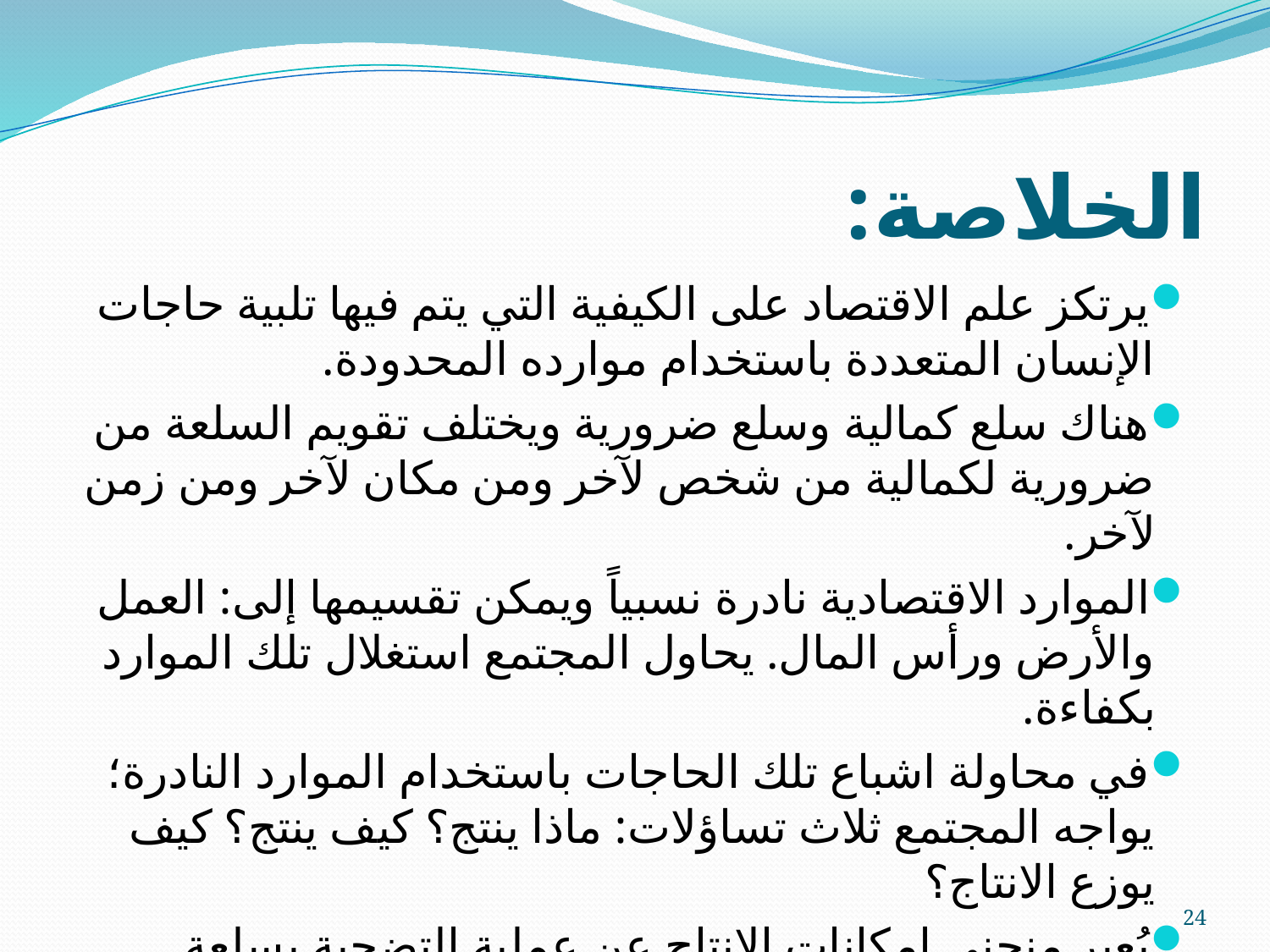

# الخلاصة:
يرتكز علم الاقتصاد على الكيفية التي يتم فيها تلبية حاجات الإنسان المتعددة باستخدام موارده المحدودة.
هناك سلع كمالية وسلع ضرورية ويختلف تقويم السلعة من ضرورية لكمالية من شخص لآخر ومن مكان لآخر ومن زمن لآخر.
الموارد الاقتصادية نادرة نسبياً ويمكن تقسيمها إلى: العمل والأرض ورأس المال. يحاول المجتمع استغلال تلك الموارد بكفاءة.
في محاولة اشباع تلك الحاجات باستخدام الموارد النادرة؛ يواجه المجتمع ثلاث تساؤلات: ماذا ينتج؟ كيف ينتج؟ كيف يوزع الانتاج؟
يُعبر منحنى إمكانات الإنتاج عن عملية التضحية بسلعة مقابل سلعة أخرى وهو يظهر ما يمكن إنتاجه لا ما يرغب المجتمع بإنتاجه.
24